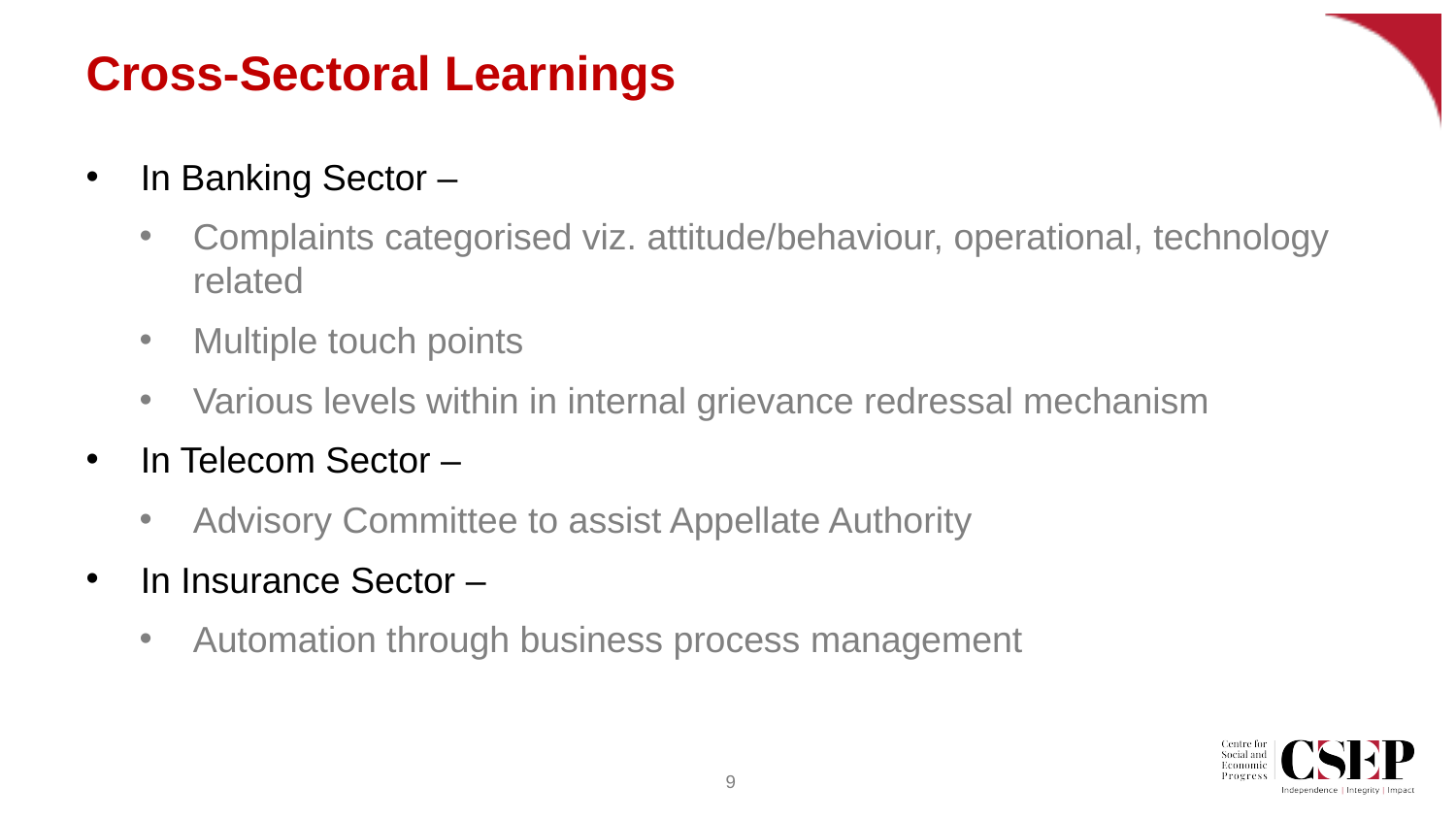

# Cross-Sectoral Learnings
In Banking Sector –
Complaints categorised viz. attitude/behaviour, operational, technology related
Multiple touch points
Various levels within in internal grievance redressal mechanism
In Telecom Sector –
Advisory Committee to assist Appellate Authority
In Insurance Sector –
Automation through business process management